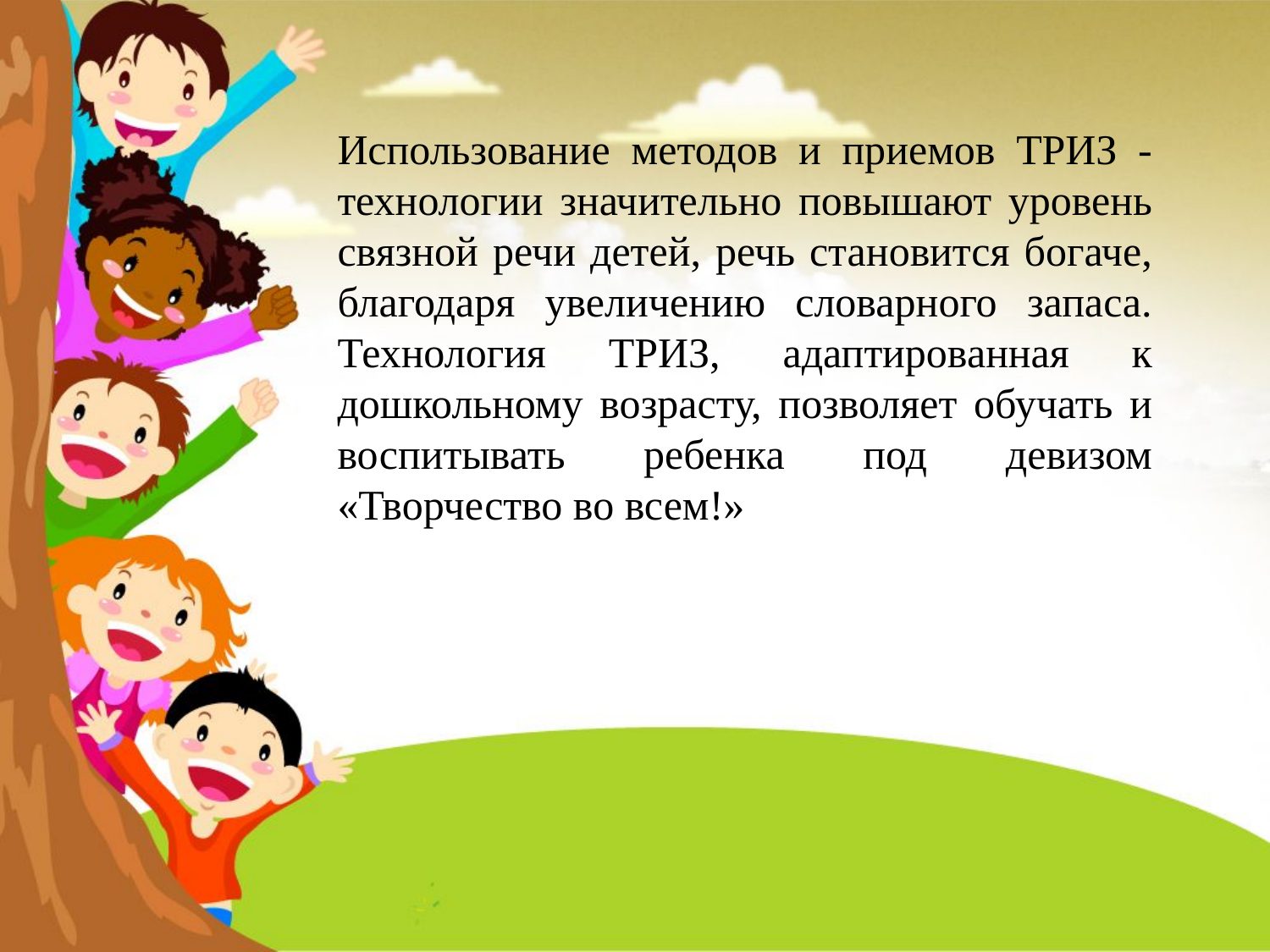

Использование методов и приемов ТРИЗ - технологии значительно повышают уровень связной речи детей, речь становится богаче, благодаря увеличению словарного запаса. Технология ТРИЗ, адаптированная к дошкольному возрасту, позволяет обучать и воспитывать ребенка под девизом «Творчество во всем!»